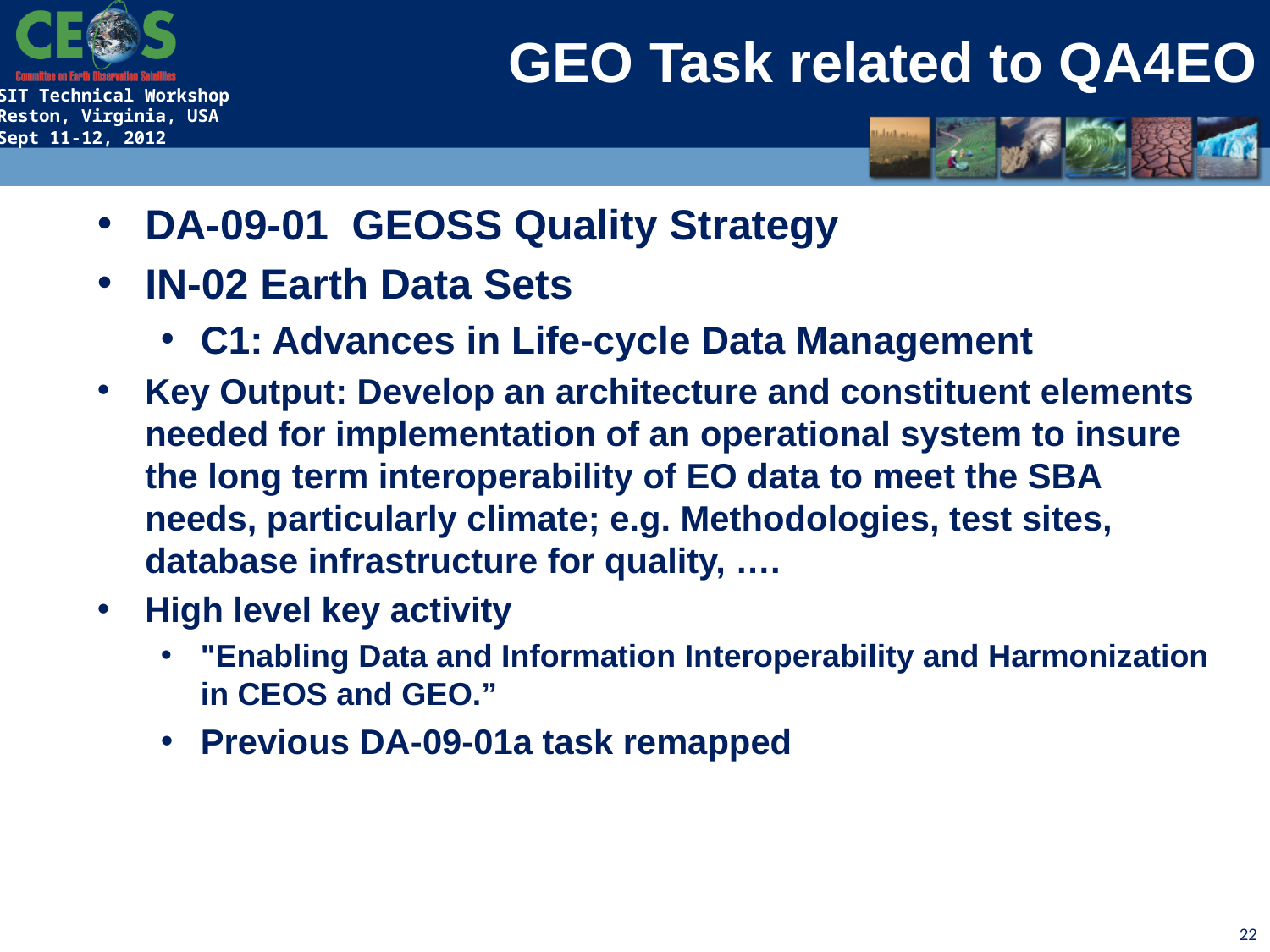

# GEO Task related to QA4EO
DA-09-01  GEOSS Quality Strategy
IN-02 Earth Data Sets
C1: Advances in Life-cycle Data Management
Key Output: Develop an architecture and constituent elements needed for implementation of an operational system to insure the long term interoperability of EO data to meet the SBA needs, particularly climate; e.g. Methodologies, test sites, database infrastructure for quality, ….
High level key activity
"Enabling Data and Information Interoperability and Harmonization in CEOS and GEO.”
Previous DA-09-01a task remapped

22